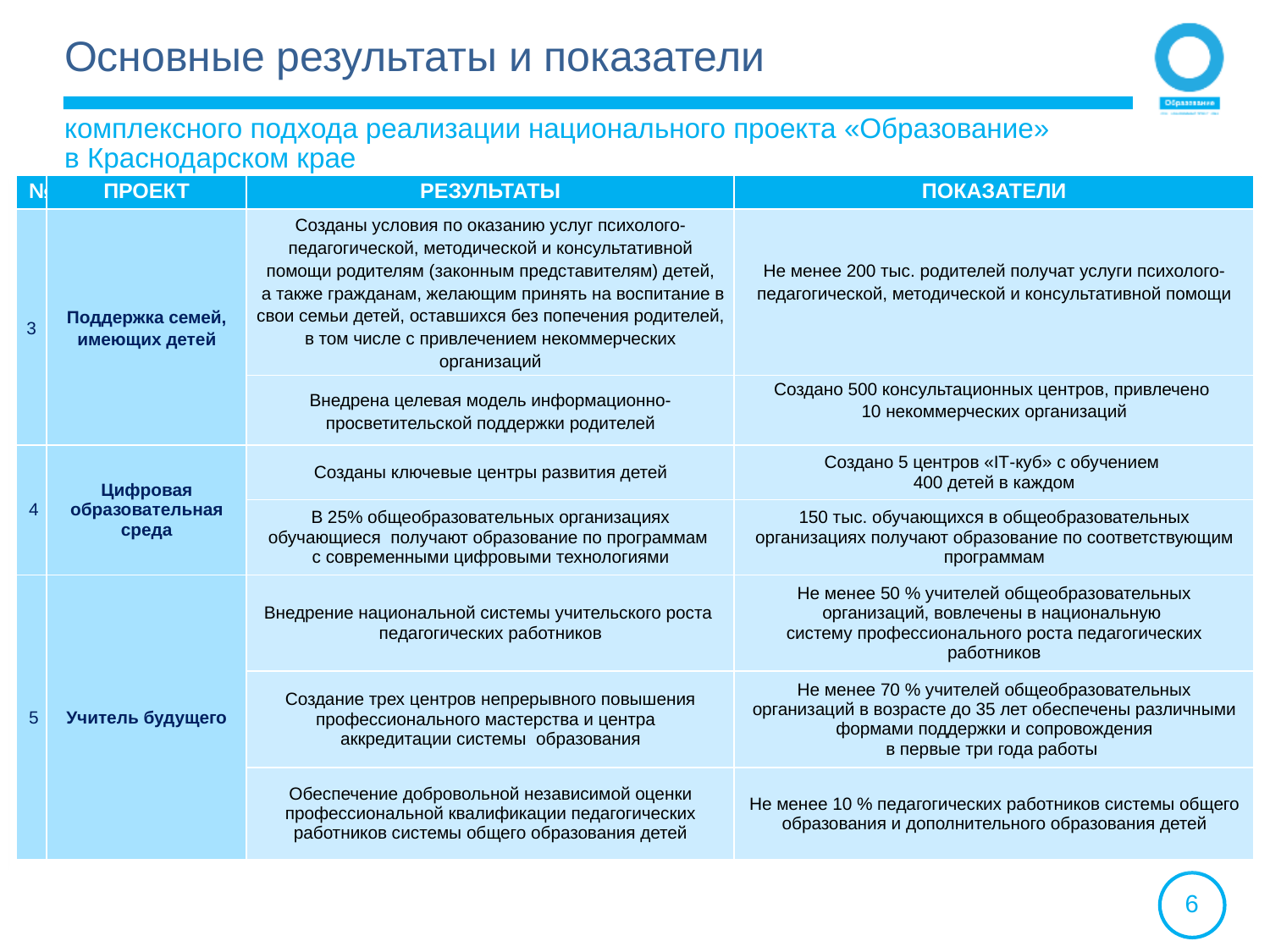

Основные результаты и показатели
комплексного подхода реализации национального проекта «Образование»
в Краснодарском крае
| № | ПРОЕКТ | РЕЗУЛЬТАТЫ | ПОКАЗАТЕЛИ |
| --- | --- | --- | --- |
| 3 | Поддержка семей, имеющих детей | Созданы условия по оказанию услуг психолого-педагогической, методической и консультативной помощи родителям (законным представителям) детей, а также гражданам, желающим принять на воспитание в свои семьи детей, оставшихся без попечения родителей, в том числе с привлечением некоммерческих организаций | Не менее 200 тыс. родителей получат услуги психолого-педагогической, методической и консультативной помощи |
|  |  | Внедрена целевая модель информационно-просветительской поддержки родителей | Создано 500 консультационных центров, привлечено 10 некоммерческих организаций |
| 4 | Цифровая образовательная среда | Созданы ключевые центры развития детей | Создано 5 центров «IT-куб» с обучением 400 детей в каждом |
|  |  | В 25% общеобразовательных организациях обучающиеся получают образование по программам с современными цифровыми технологиями | 150 тыс. обучающихся в общеобразовательных организациях получают образование по соответствующим программам |
| 5 | Учитель будущего | Внедрение национальной системы учительского роста педагогических работников | Не менее 50 % учителей общеобразовательных организаций, вовлечены в национальную систему профессионального роста педагогических работников |
|  |  | Создание трех центров непрерывного повышения профессионального мастерства и центра аккредитации системы образования | Не менее 70 % учителей общеобразовательных организаций в возрасте до 35 лет обеспечены различными формами поддержки и сопровождения в первые три года работы |
|  |  | Обеспечение добровольной независимой оценки профессиональной квалификации педагогических работников системы общего образования детей | Не менее 10 % педагогических работников системы общего образования и дополнительного образования детей |